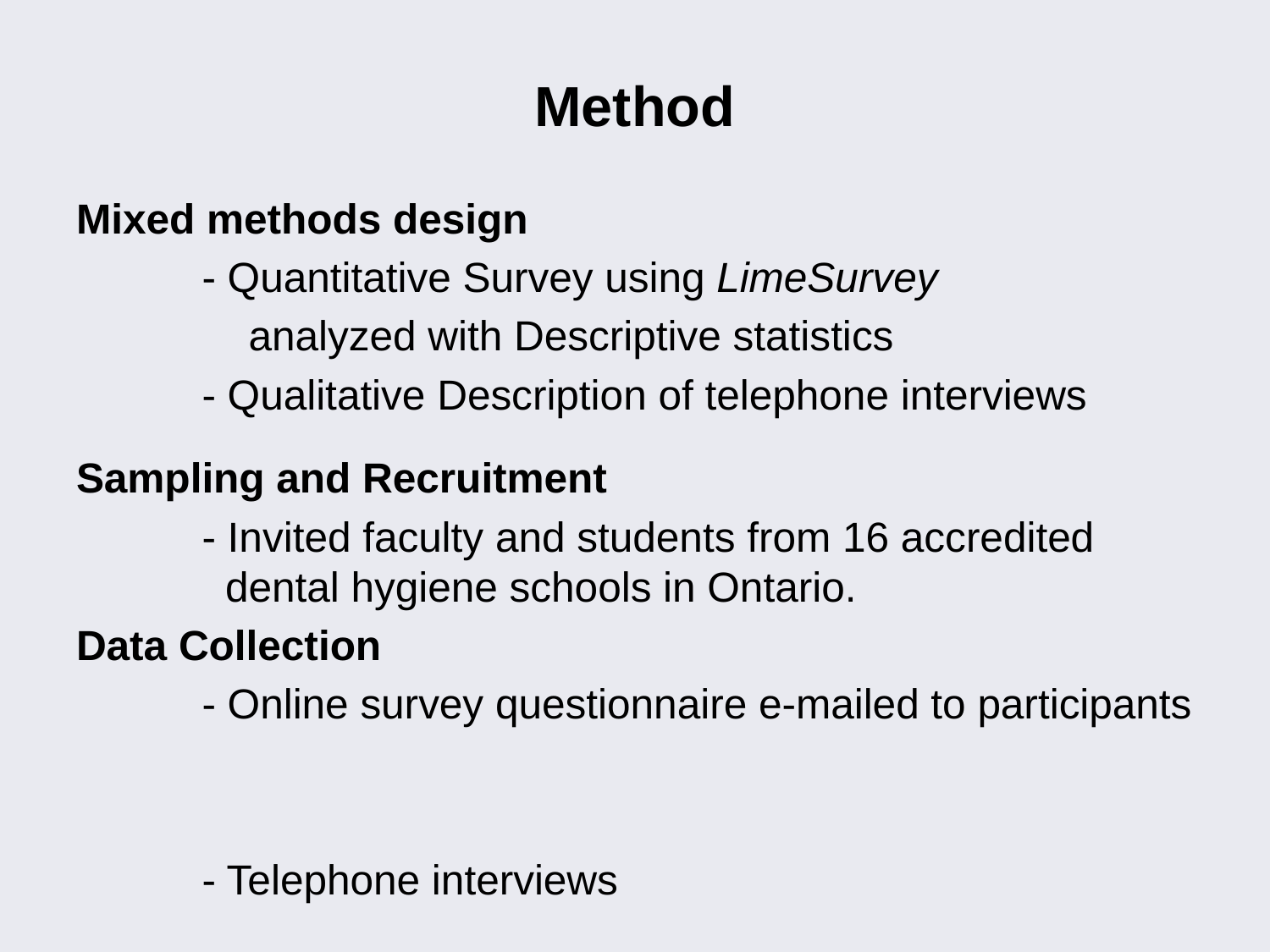

# Method
Mixed methods design
	- Quantitative Survey using LimeSurvey
 	    analyzed with Descriptive statistics
	- Qualitative Description of telephone interviews
Sampling and Recruitment
	- Invited faculty and students from 16 accredited 	  dental hygiene schools in Ontario.
Data Collection
	- Online survey questionnaire e-mailed to participants

	- Telephone interviews